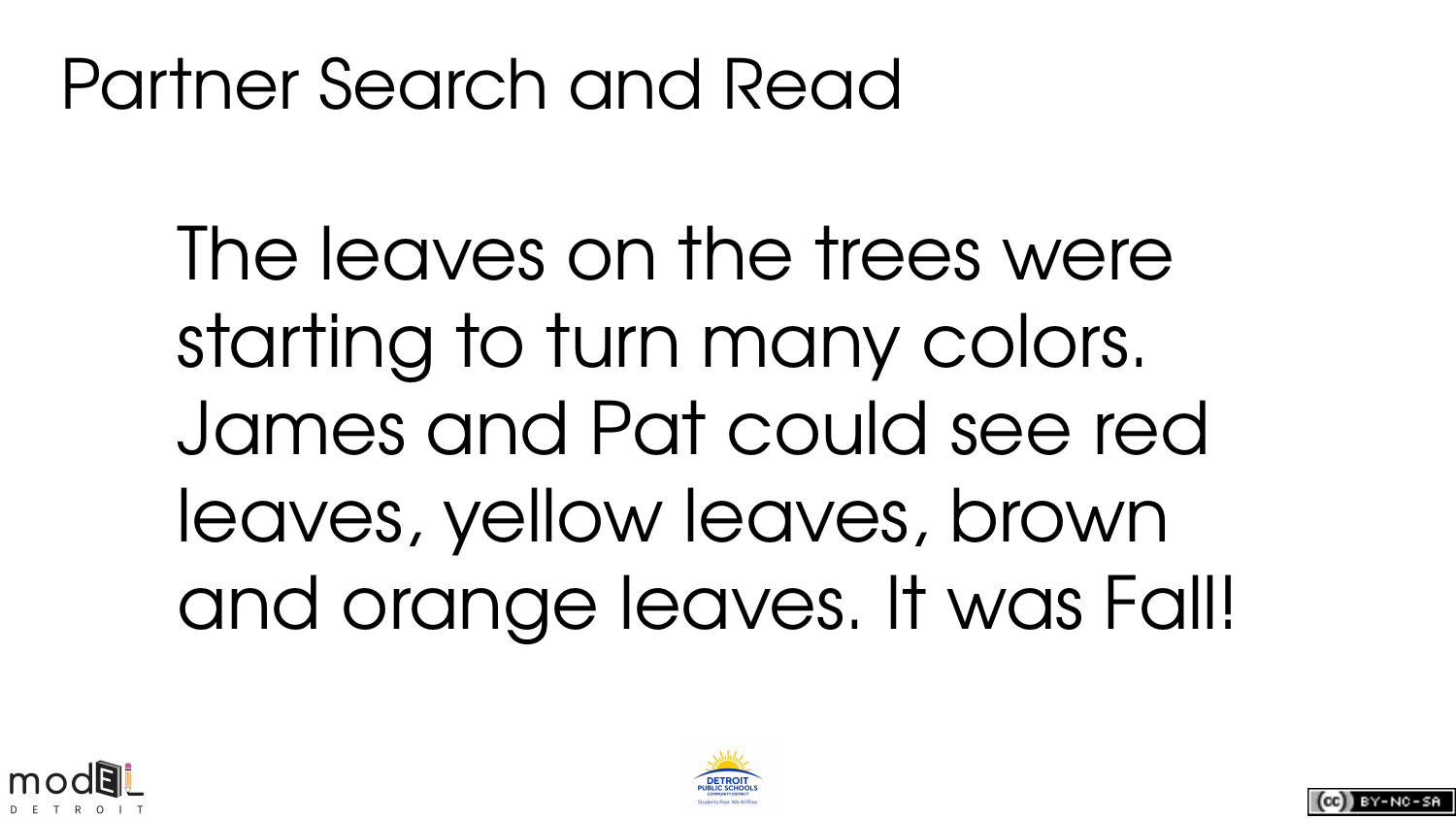

# Partner Search and Read

The leaves on the trees were starting to turn many colors. James and Pat could see red leaves, yellow leaves, brown and orange leaves. It was Fall!